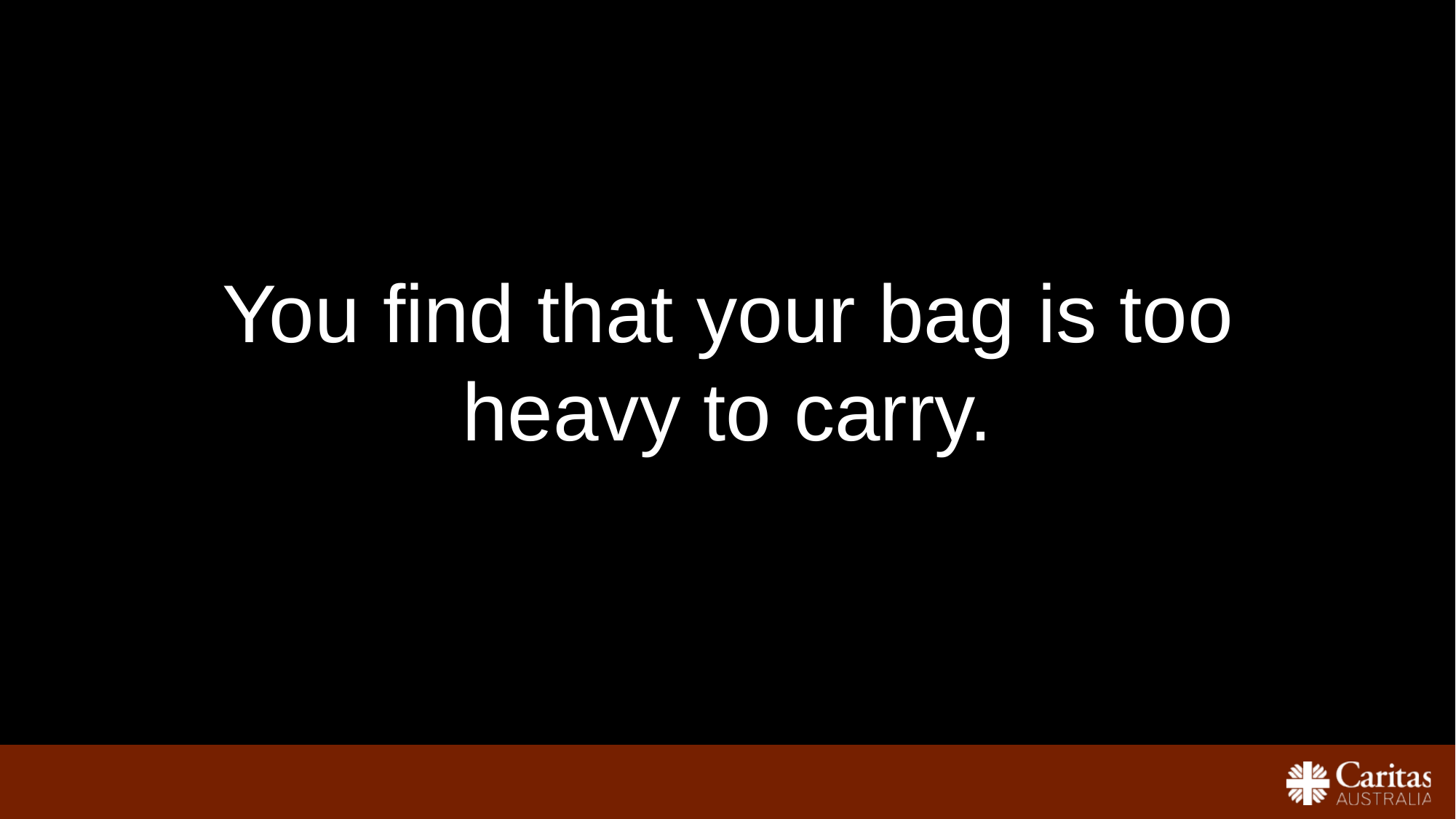

You find that your bag is too heavy to carry.